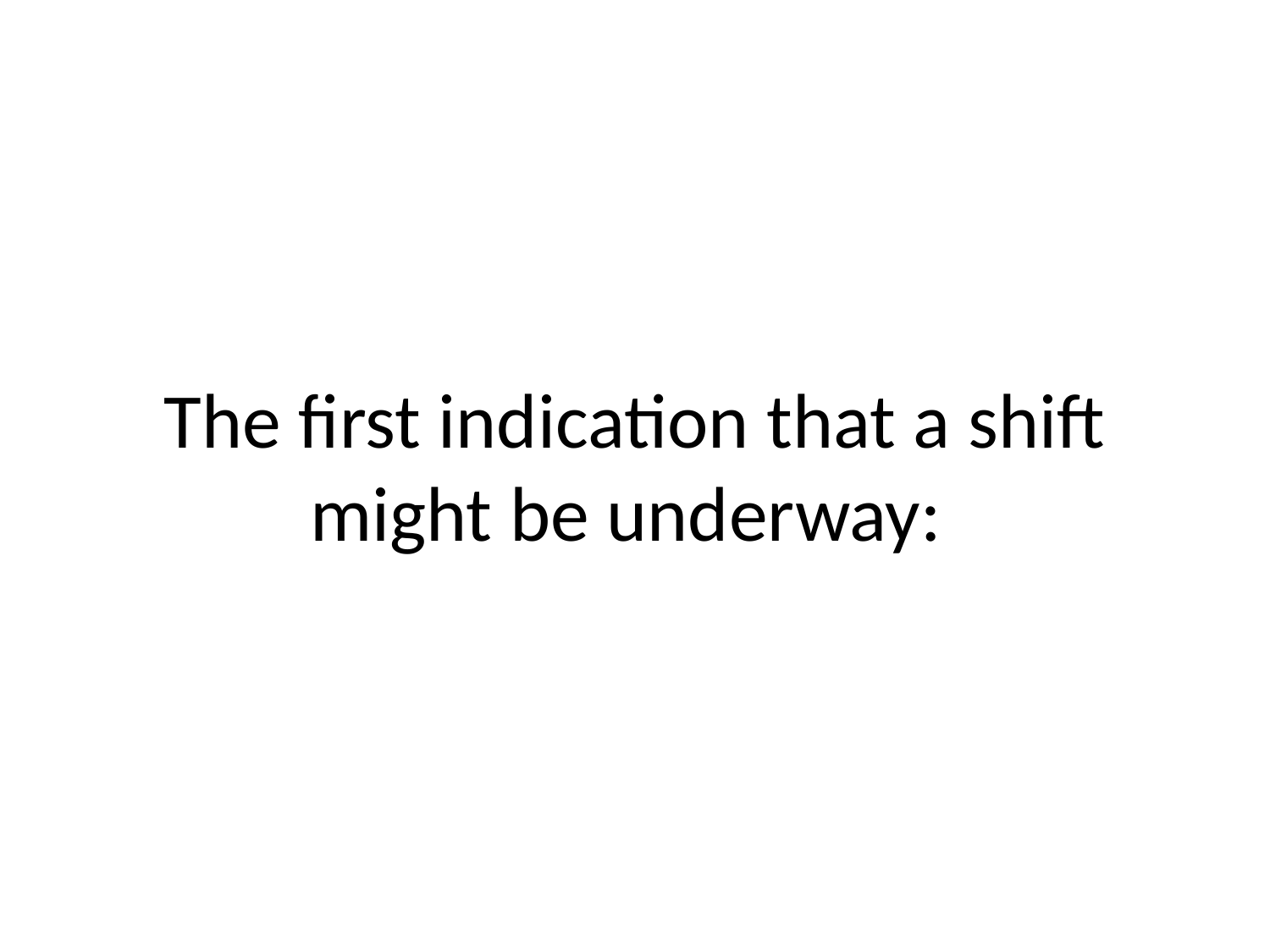

# The first indication that a shift might be underway: